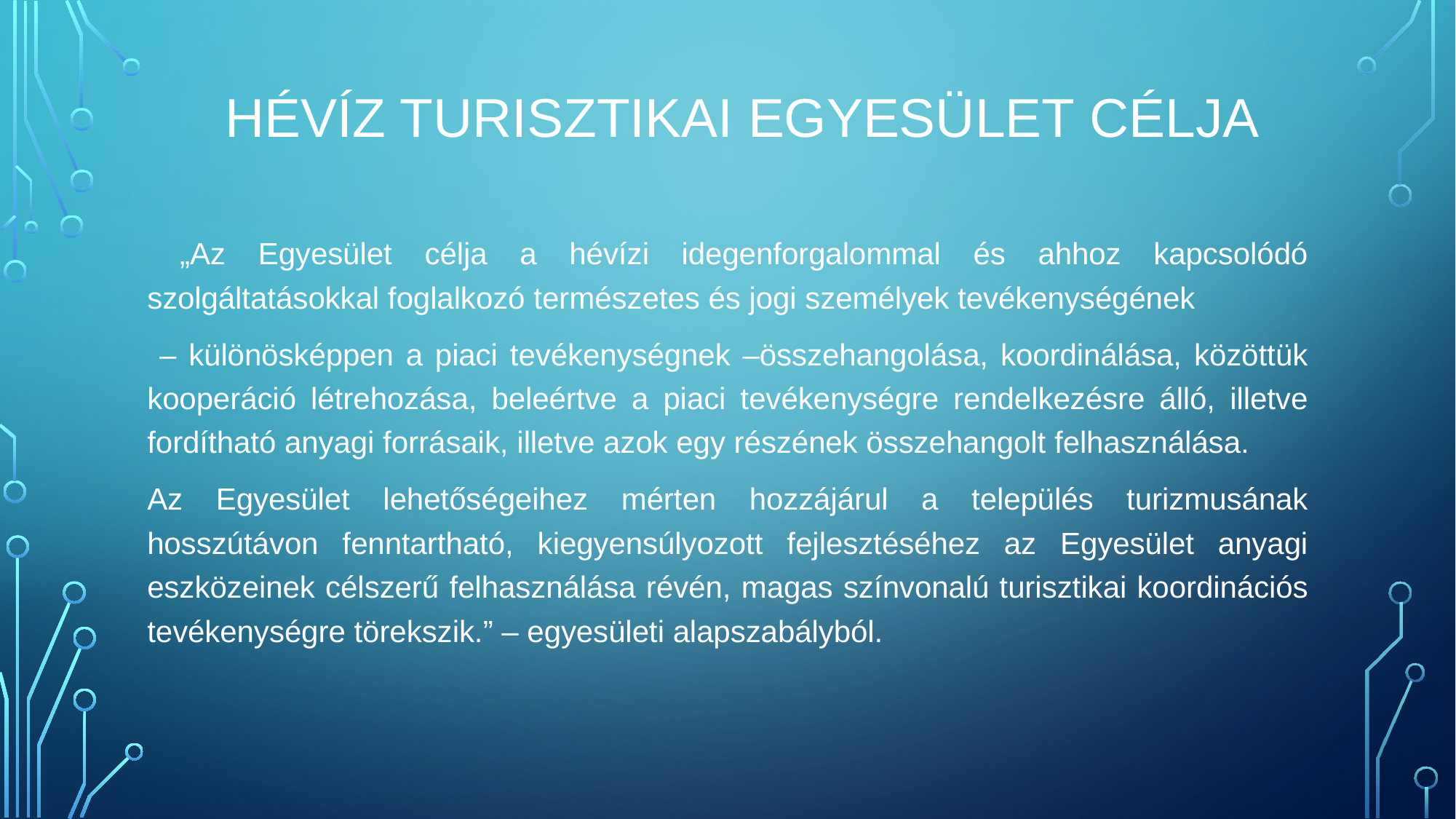

# Hévíz Turisztikai Egyesület célja
 „Az Egyesület célja a hévízi idegenforgalommal és ahhoz kapcsolódó szolgáltatásokkal foglalkozó természetes és jogi személyek tevékenységének
 – különösképpen a piaci tevékenységnek –összehangolása, koordinálása, közöttük kooperáció létrehozása, beleértve a piaci tevékenységre rendelkezésre álló, illetve fordítható anyagi forrásaik, illetve azok egy részének összehangolt felhasználása.
Az Egyesület lehetőségeihez mérten hozzájárul a település turizmusának hosszútávon fenntartható, kiegyensúlyozott fejlesztéséhez az Egyesület anyagi eszközeinek célszerű felhasználása révén, magas színvonalú turisztikai koordinációs tevékenységre törekszik.” – egyesületi alapszabályból.